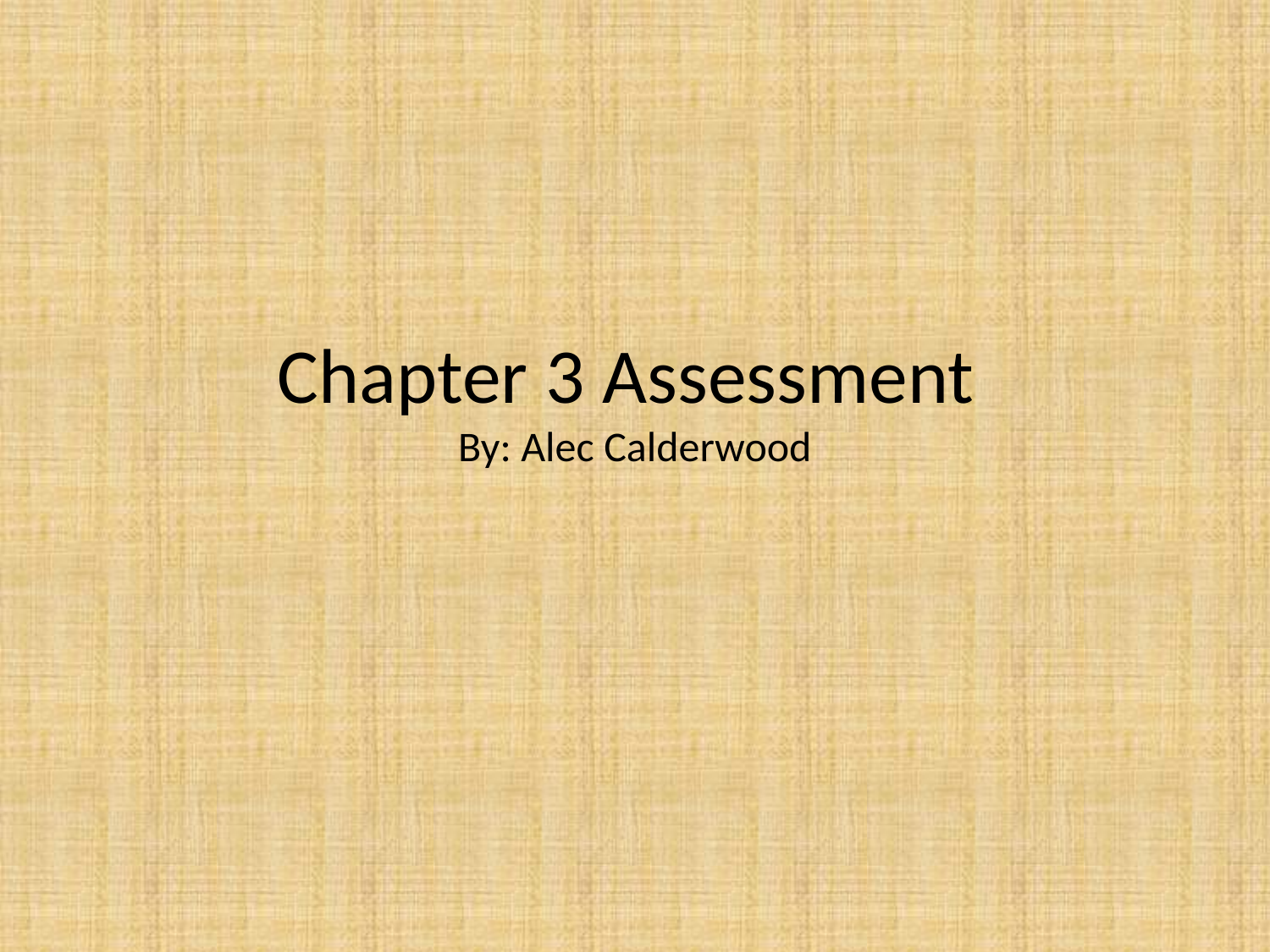

# Chapter 3 Assessment By: Alec Calderwood